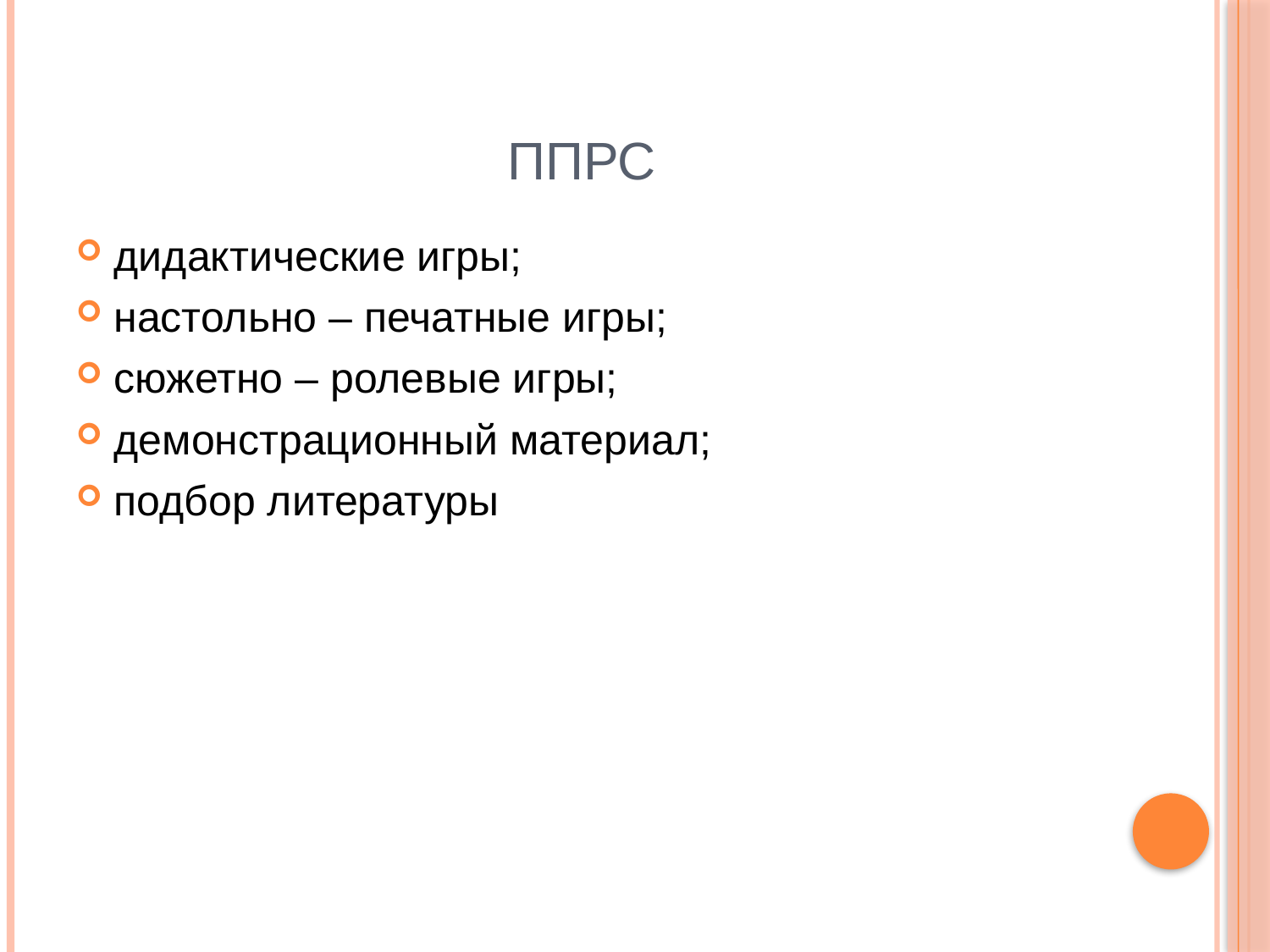

# ППРС
дидактические игры;
настольно – печатные игры;
сюжетно – ролевые игры;
демонстрационный материал;
подбор литературы